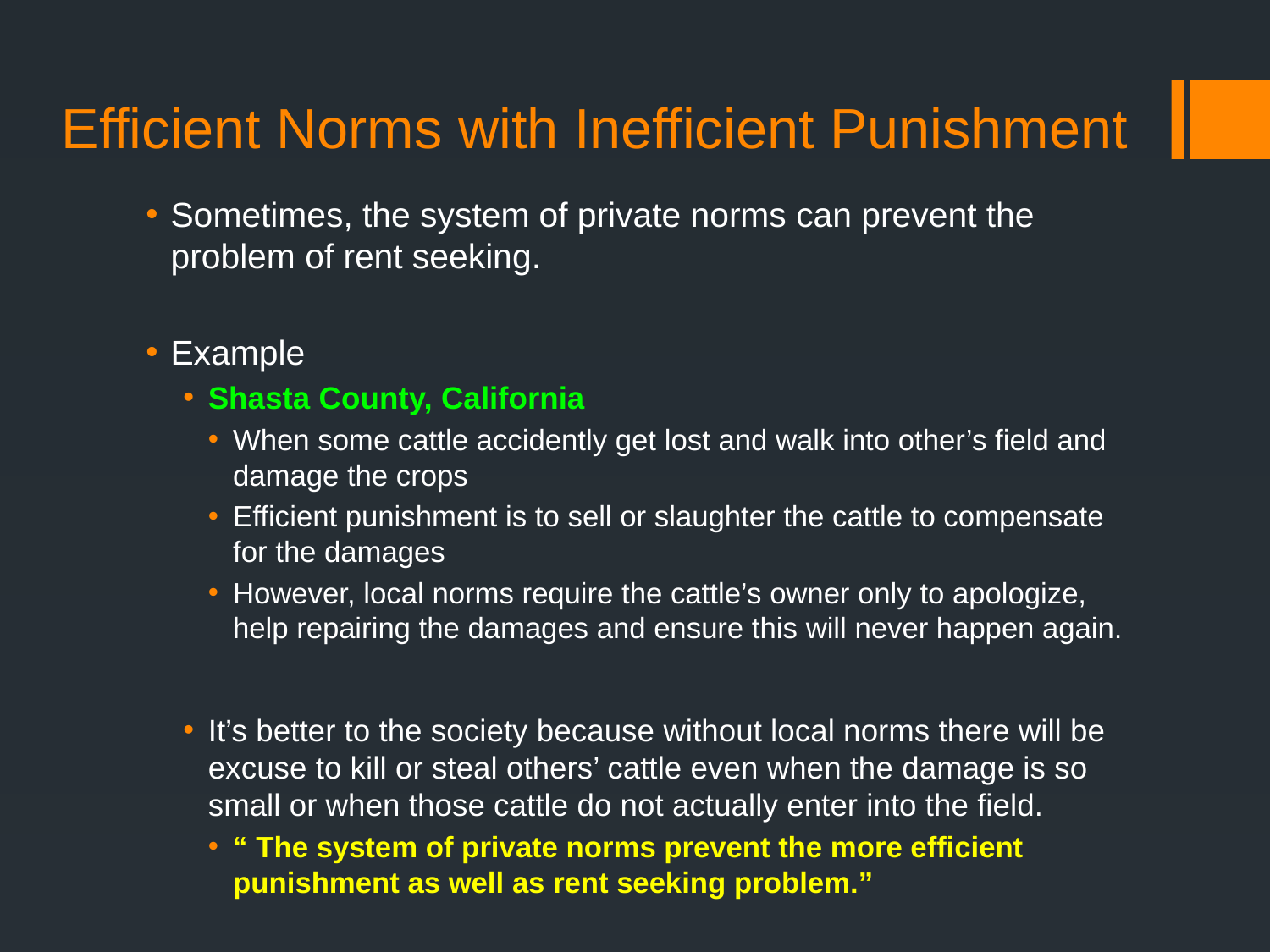

# Efficient Norms with Inefficient Punishment
Sometimes, the system of private norms can prevent the problem of rent seeking.

Example
Shasta County, California
When some cattle accidently get lost and walk into other’s field and damage the crops
Efficient punishment is to sell or slaughter the cattle to compensate for the damages
However, local norms require the cattle’s owner only to apologize, help repairing the damages and ensure this will never happen again.

It’s better to the society because without local norms there will be excuse to kill or steal others’ cattle even when the damage is so small or when those cattle do not actually enter into the field.
“ The system of private norms prevent the more efficient punishment as well as rent seeking problem.”